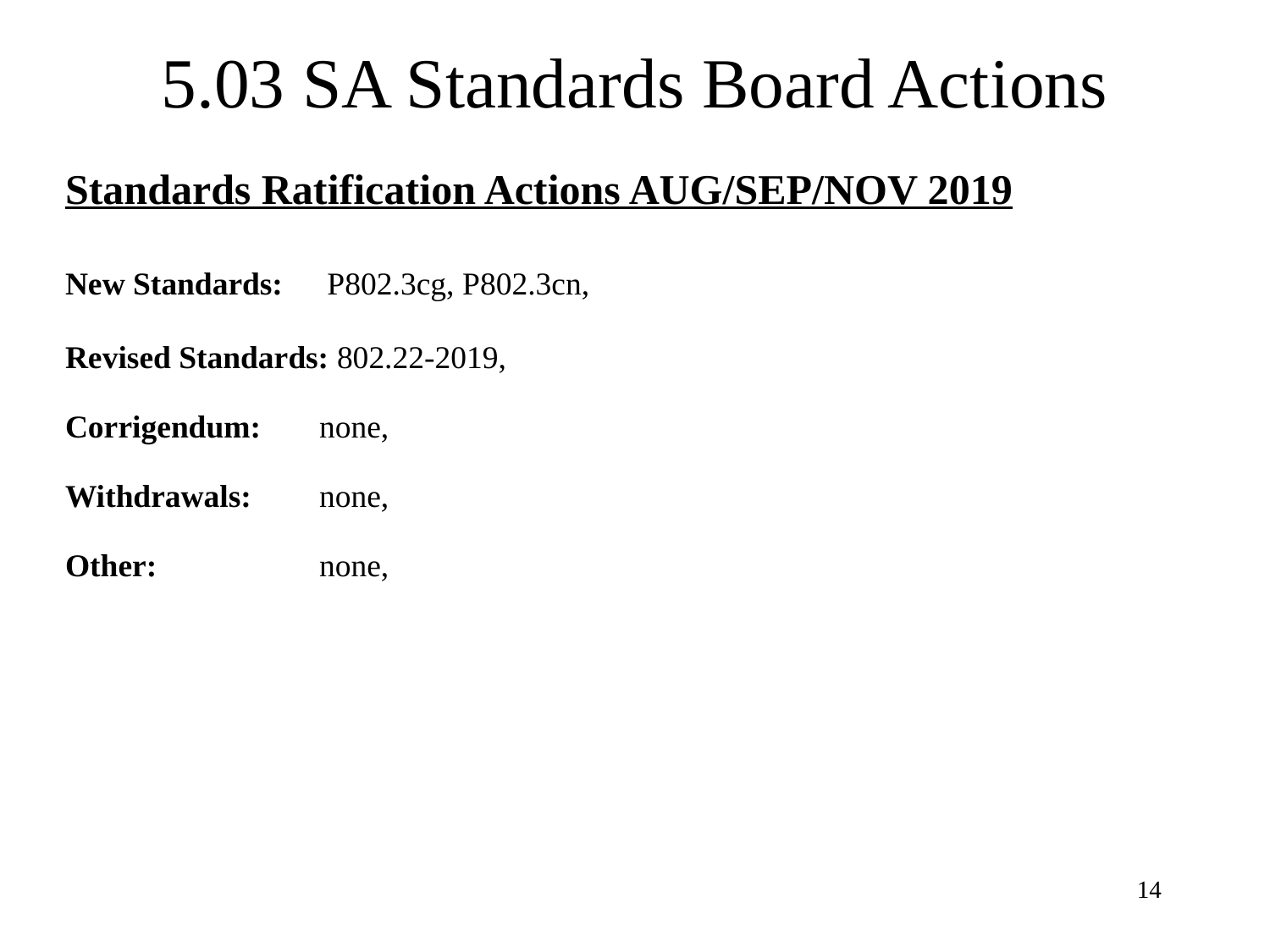

# 5.03 SA Standards Board Actions
Standards Ratification Actions AUG/SEP/NOV 2019

New Standards: 	 P802.3cg, P802.3cn,

Revised Standards: 802.22-2019,

Corrigendum: 	none,

Withdrawals:  	none,

Other: 		none,

14